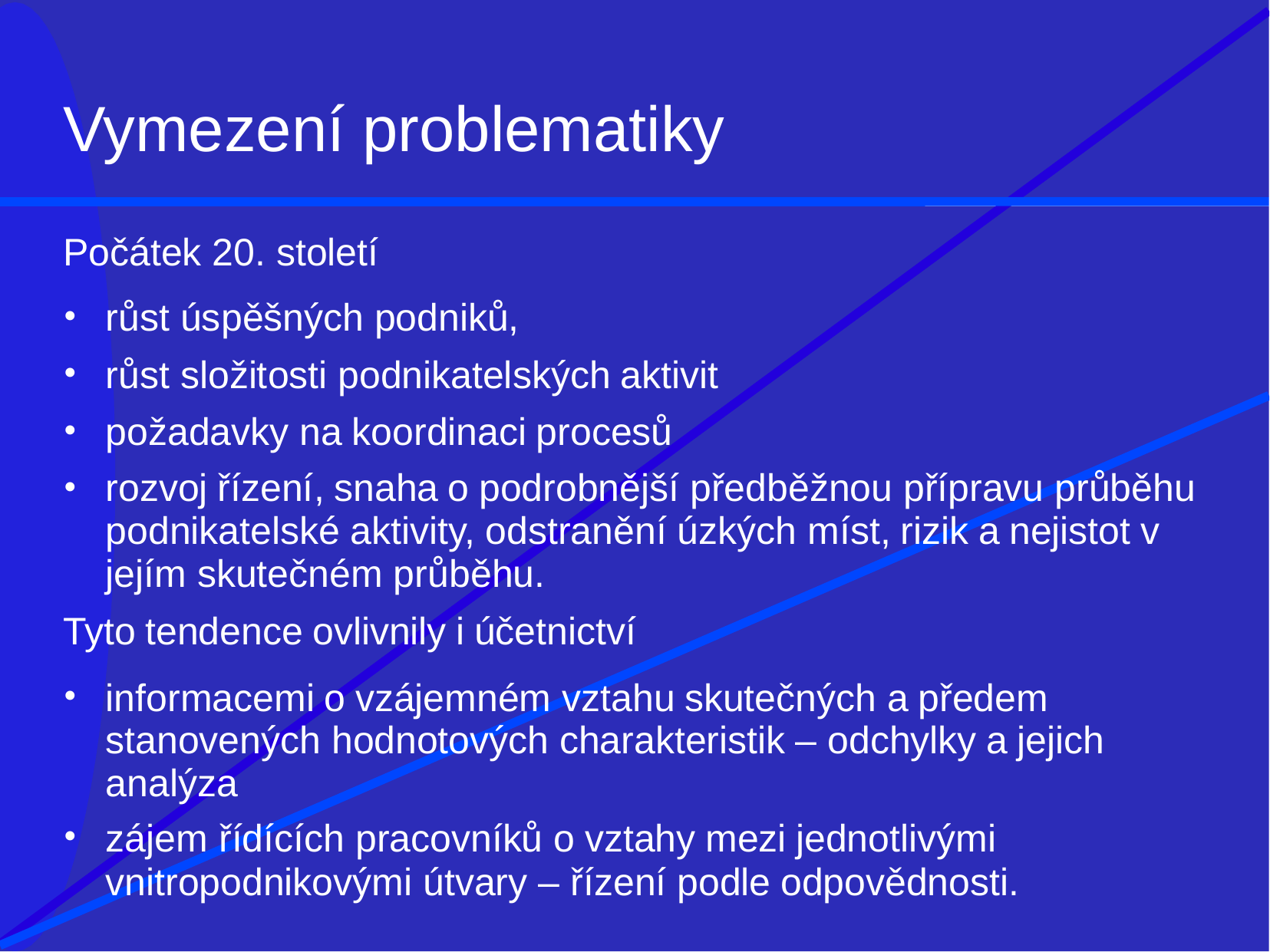

# Vymezení problematiky
Počátek 20. století
růst úspěšných podniků,
růst složitosti podnikatelských aktivit
požadavky na koordinaci procesů
rozvoj řízení, snaha o podrobnější předběžnou přípravu průběhu podnikatelské aktivity, odstranění úzkých míst, rizik a nejistot v jejím skutečném průběhu.
Tyto tendence ovlivnily i účetnictví
informacemi o vzájemném vztahu skutečných a předem stanovených hodnotových charakteristik – odchylky a jejich analýza
zájem řídících pracovníků o vztahy mezi jednotlivými
vnitropodnikovými útvary – řízení podle odpovědnosti.